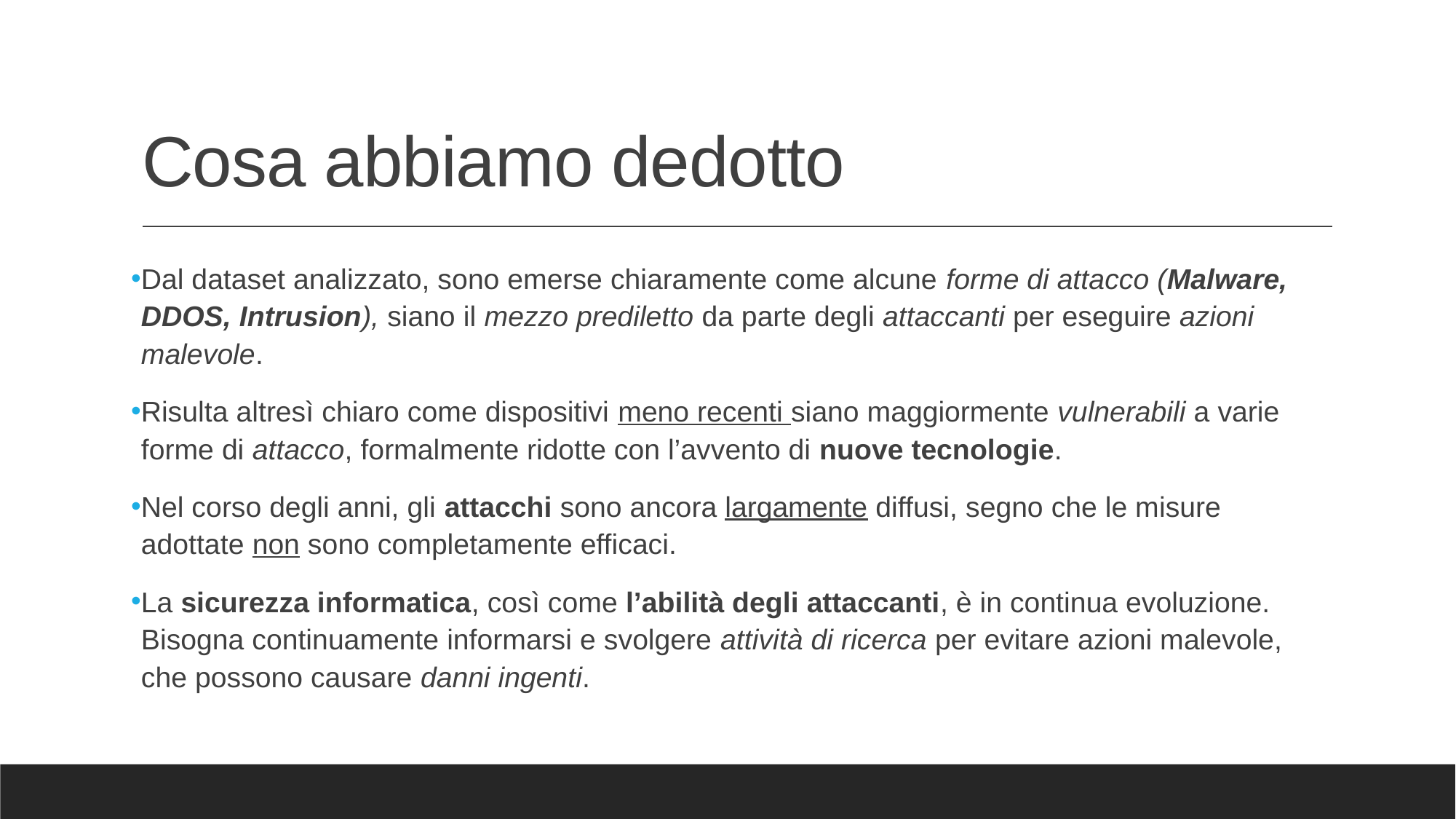

# Cosa abbiamo dedotto
Dal dataset analizzato, sono emerse chiaramente come alcune forme di attacco (Malware, DDOS, Intrusion), siano il mezzo prediletto da parte degli attaccanti per eseguire azioni malevole.
Risulta altresì chiaro come dispositivi meno recenti siano maggiormente vulnerabili a varie forme di attacco, formalmente ridotte con l’avvento di nuove tecnologie.
Nel corso degli anni, gli attacchi sono ancora largamente diffusi, segno che le misure adottate non sono completamente efficaci.
La sicurezza informatica, così come l’abilità degli attaccanti, è in continua evoluzione. Bisogna continuamente informarsi e svolgere attività di ricerca per evitare azioni malevole, che possono causare danni ingenti.